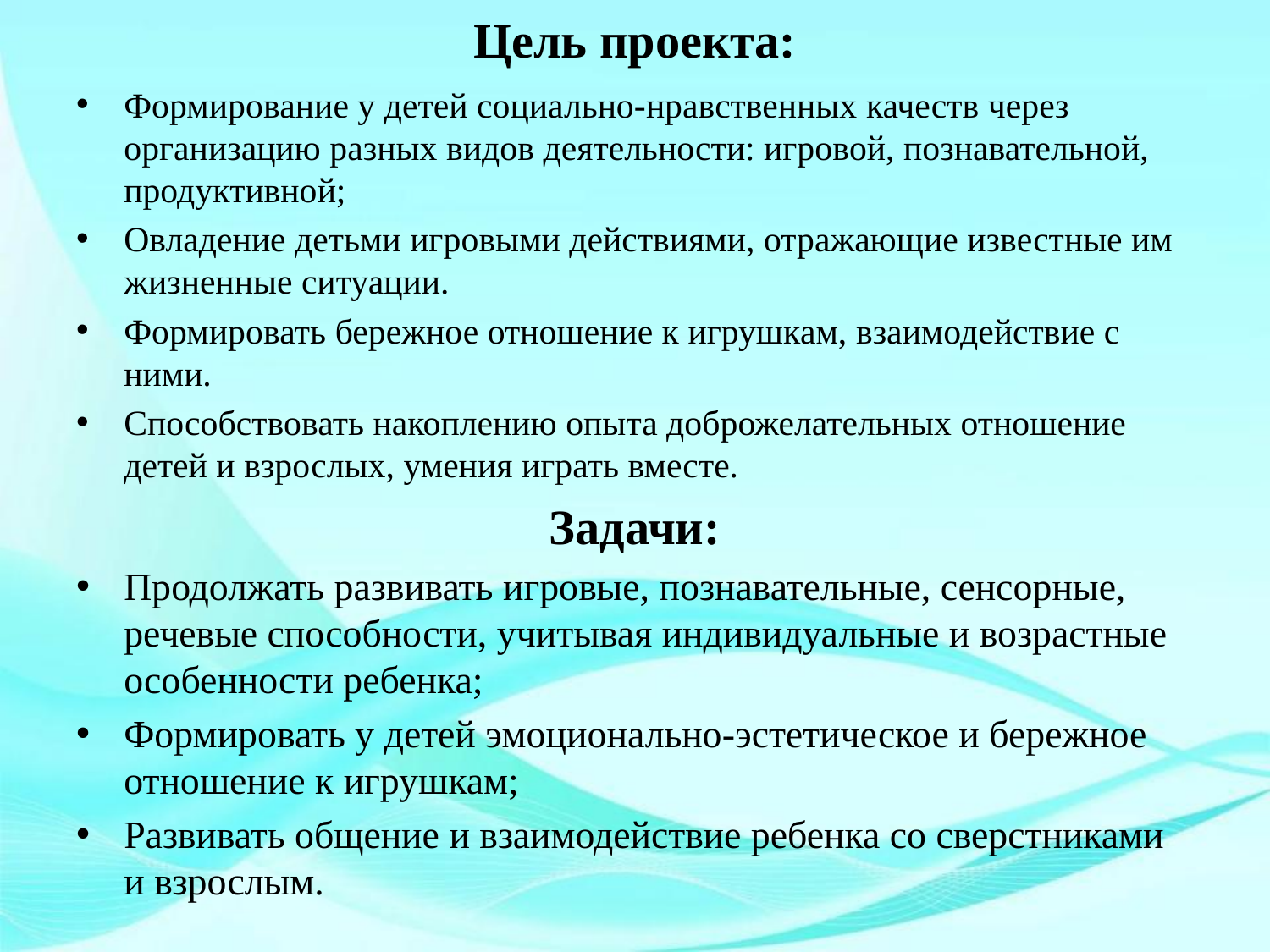

# Цель проекта:
Формирование у детей социально-нравственных качеств через организацию разных видов деятельности: игровой, познавательной, продуктивной;
Овладение детьми игровыми действиями, отражающие известные им жизненные ситуации.
Формировать бережное отношение к игрушкам, взаимодействие с ними.
Способствовать накоплению опыта доброжелательных отношение детей и взрослых, умения играть вместе.
Задачи:
Продолжать развивать игровые, познавательные, сенсорные, речевые способности, учитывая индивидуальные и возрастные особенности ребенка;
Формировать у детей эмоционально-эстетическое и бережное отношение к игрушкам;
Развивать общение и взаимодействие ребенка со сверстниками и взрослым.